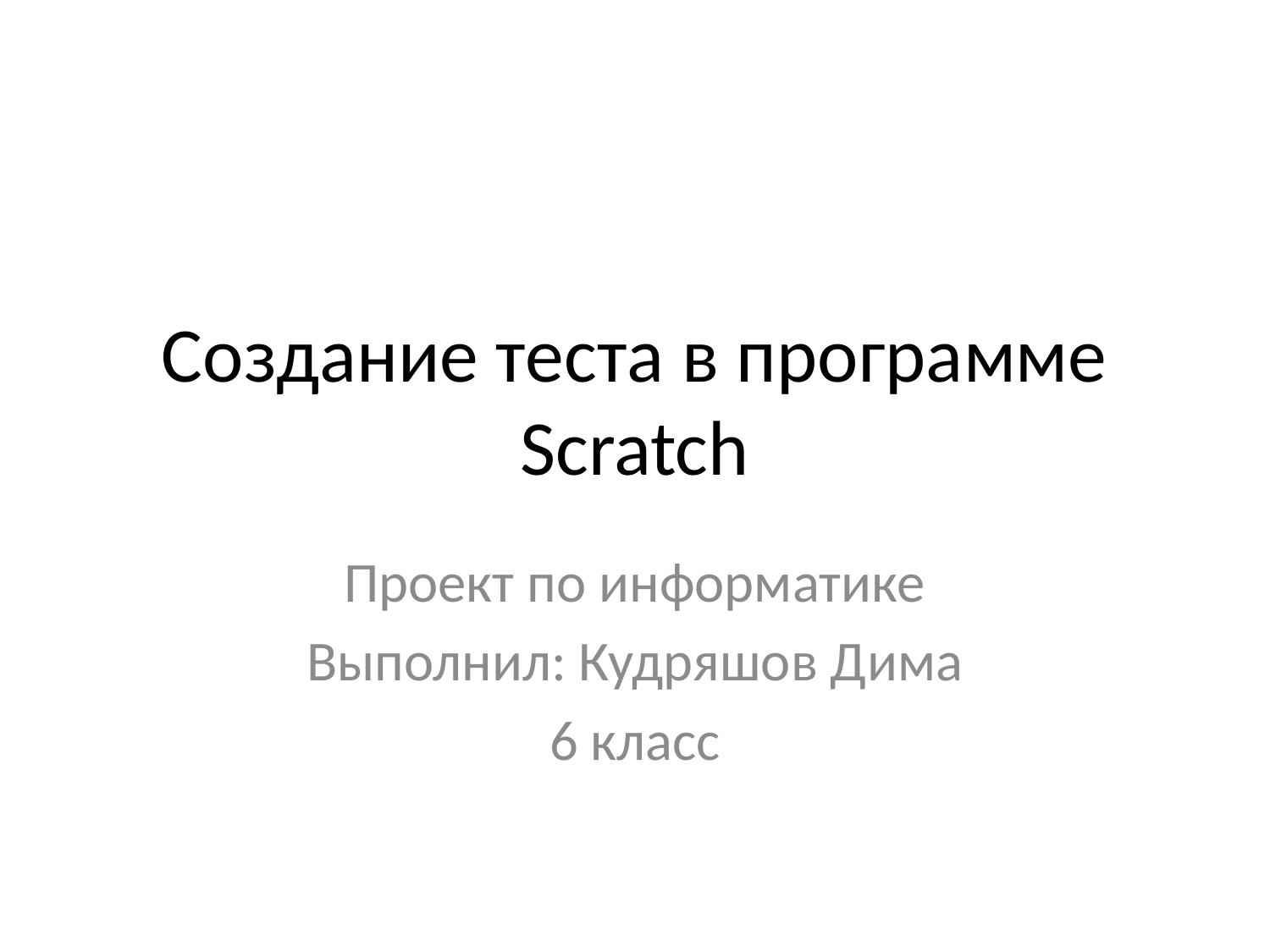

Создание теста в программе Scratch
Проект по информатике
Выполнил: Кудряшов Дима
6 класс